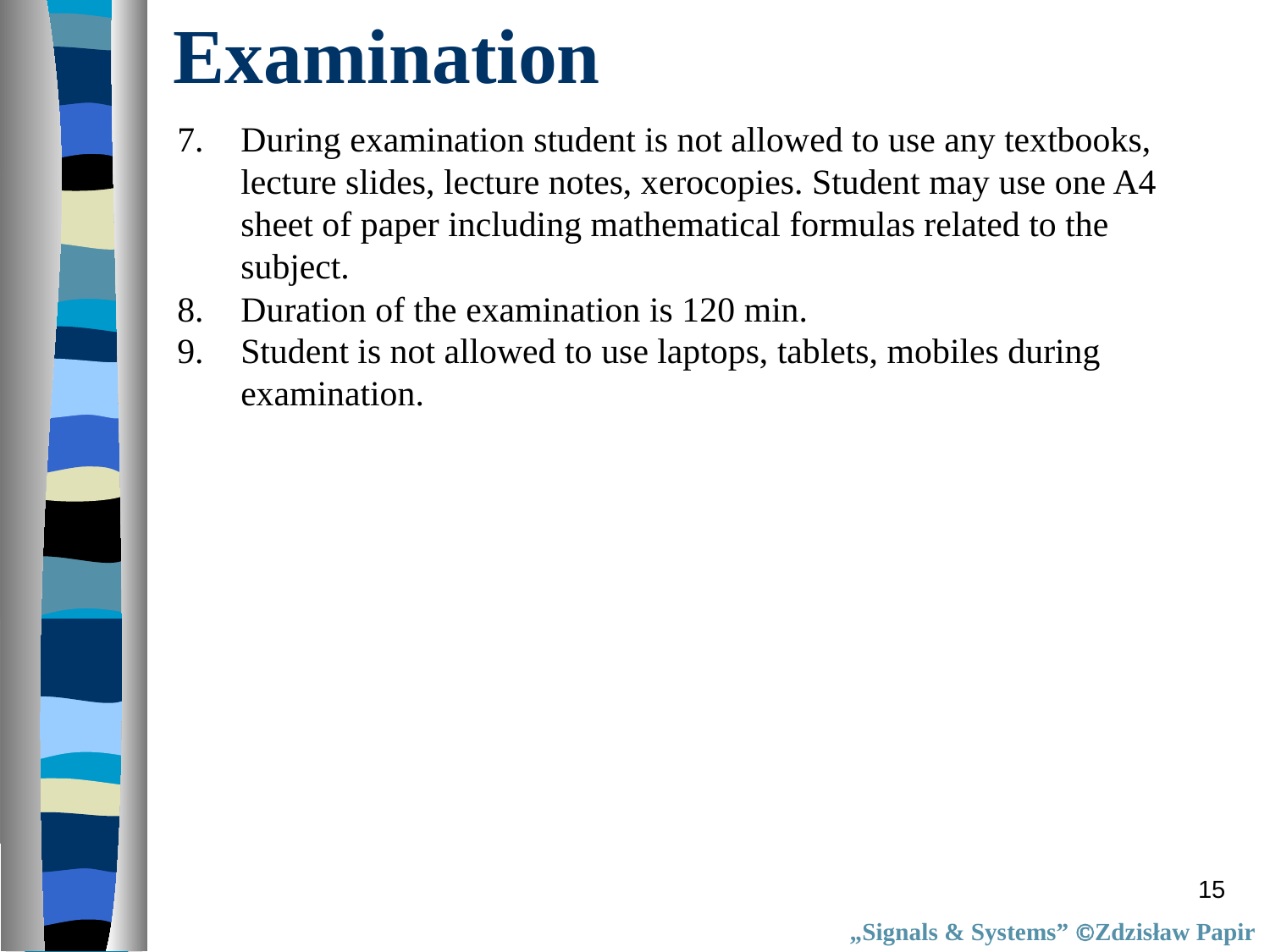

Examination
During examination student is not allowed to use any textbooks, lecture slides, lecture notes, xerocopies. Student may use one A4 sheet of paper including mathematical formulas related to the subject.
Duration of the examination is 120 min.
Student is not allowed to use laptops, tablets, mobiles during examination.
15
„Signals & Systems” ©Zdzisław Papir